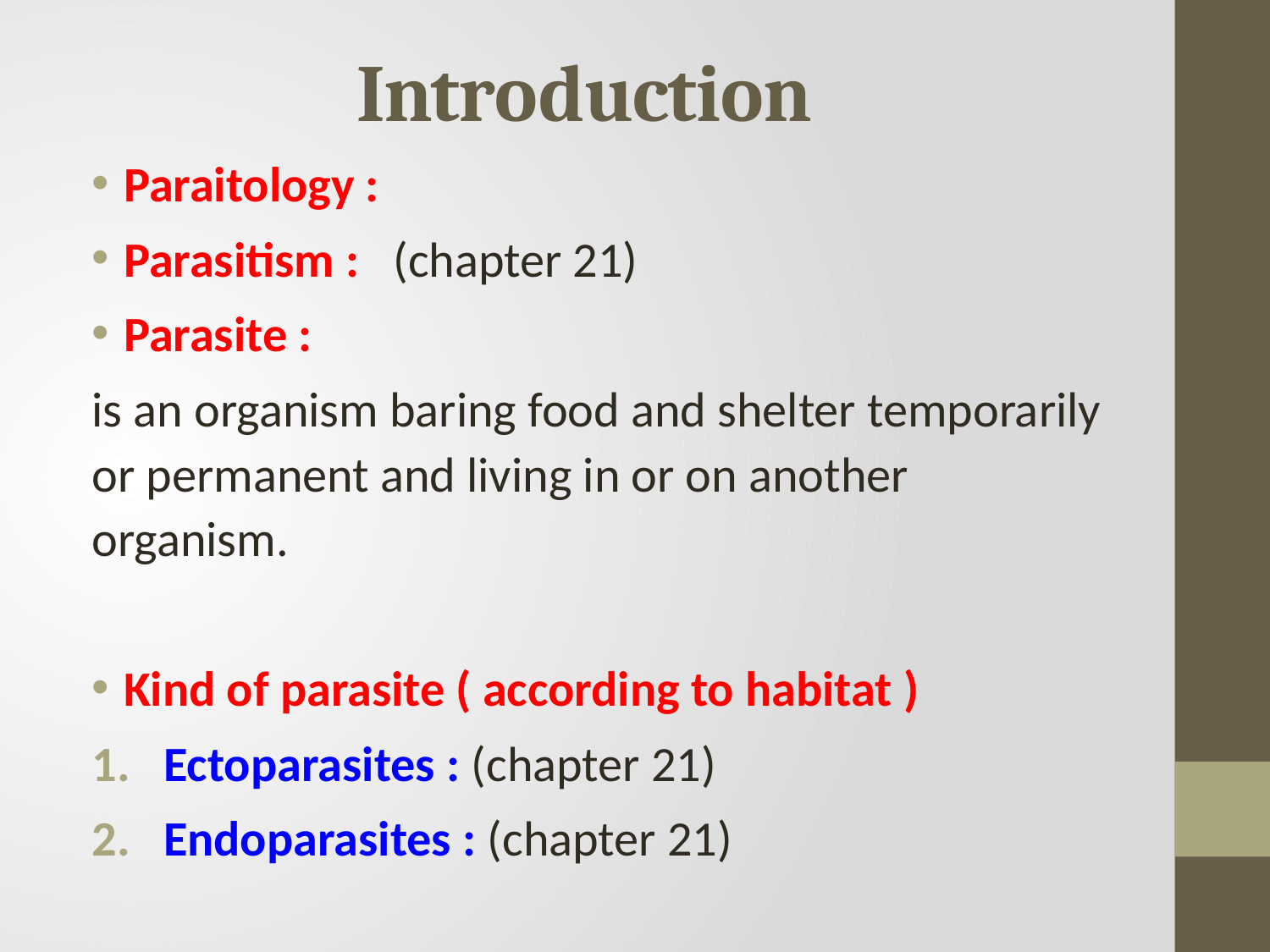

# Introduction
Paraitology :
Parasitism :   (chapter 21)
Parasite :
is an organism baring food and shelter temporarily or permanent and living in or on another organism.

Kind of parasite ( according to habitat )
Ectoparasites : (chapter 21)
Endoparasites : (chapter 21)